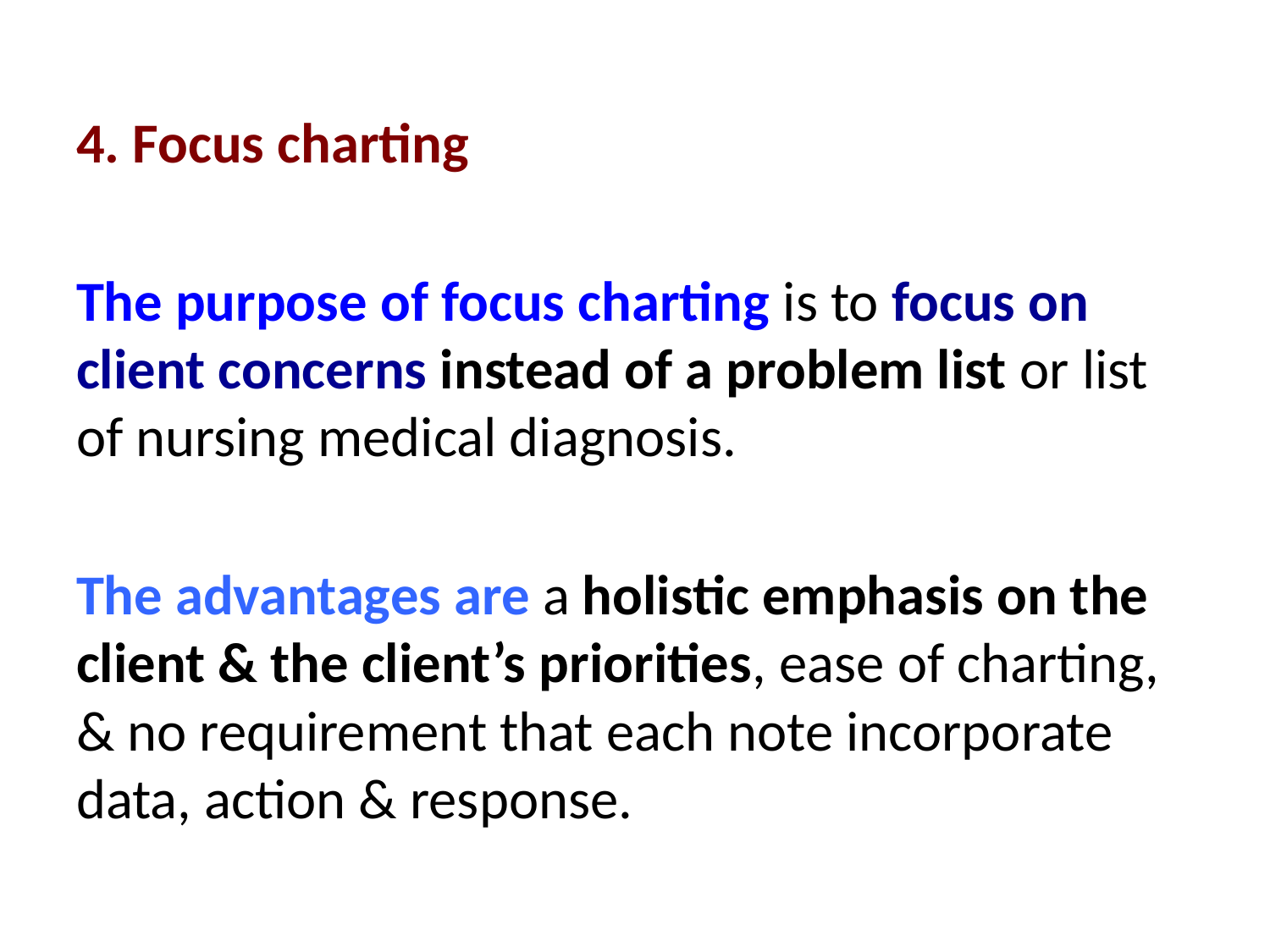

4. Focus charting

The purpose of focus charting is to focus on client concerns instead of a problem list or list of nursing medical diagnosis.

The advantages are a holistic emphasis on the client & the client’s priorities, ease of charting, & no requirement that each note incorporate data, action & response.